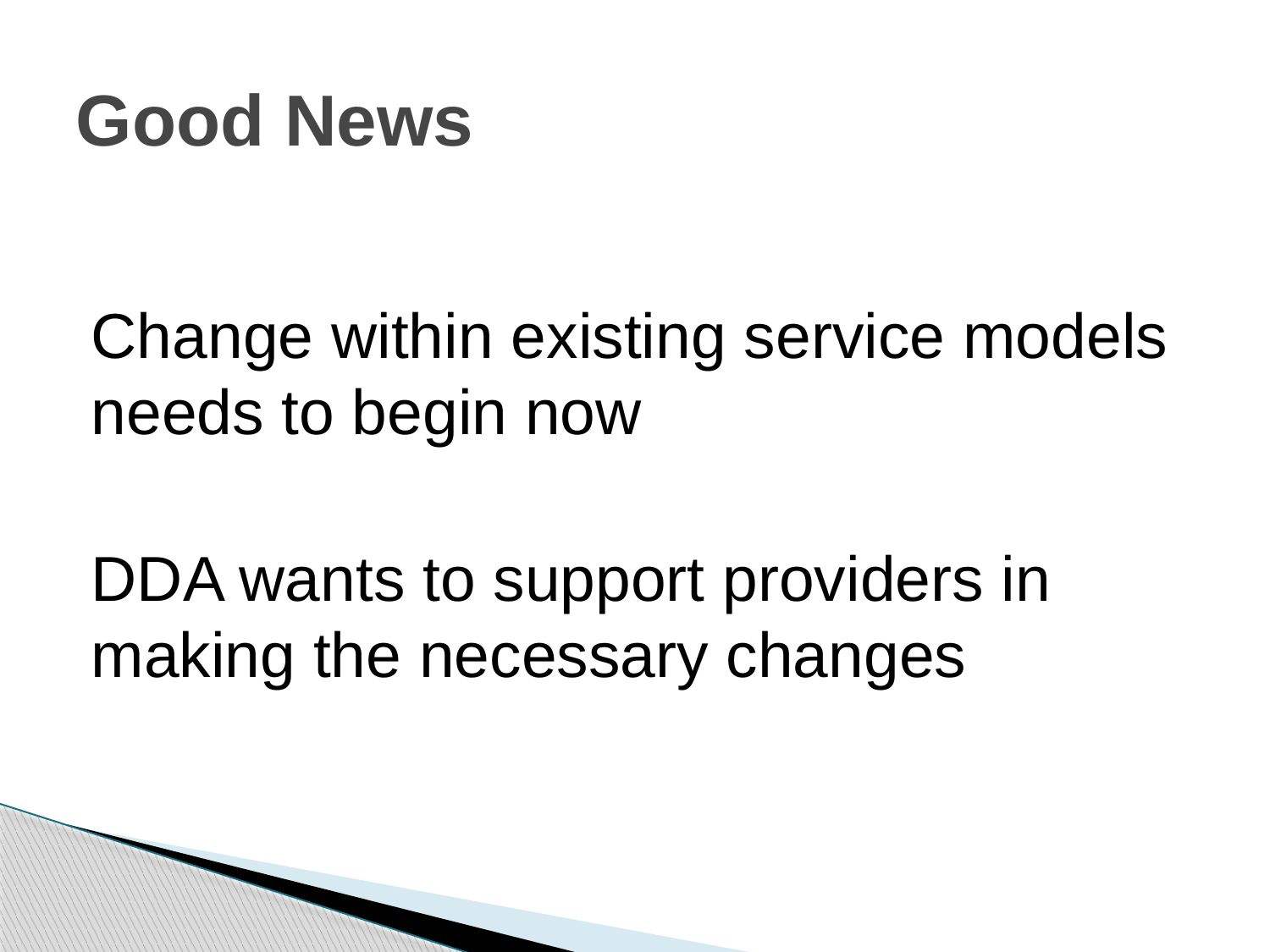

# Good News

Change within existing service models needs to begin now

DDA wants to support providers in making the necessary changes